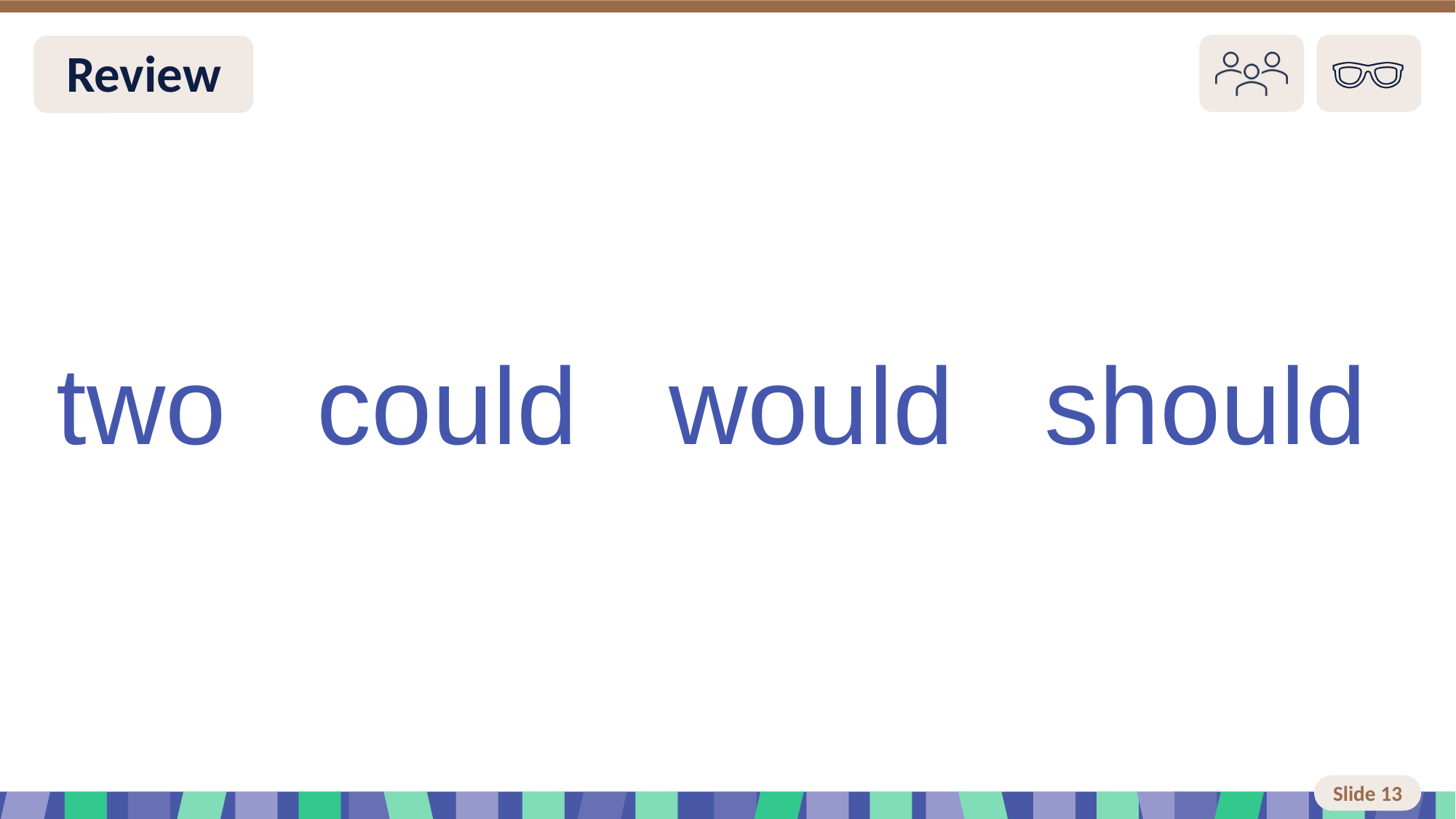

Slide 13 Review
two   could   would   should